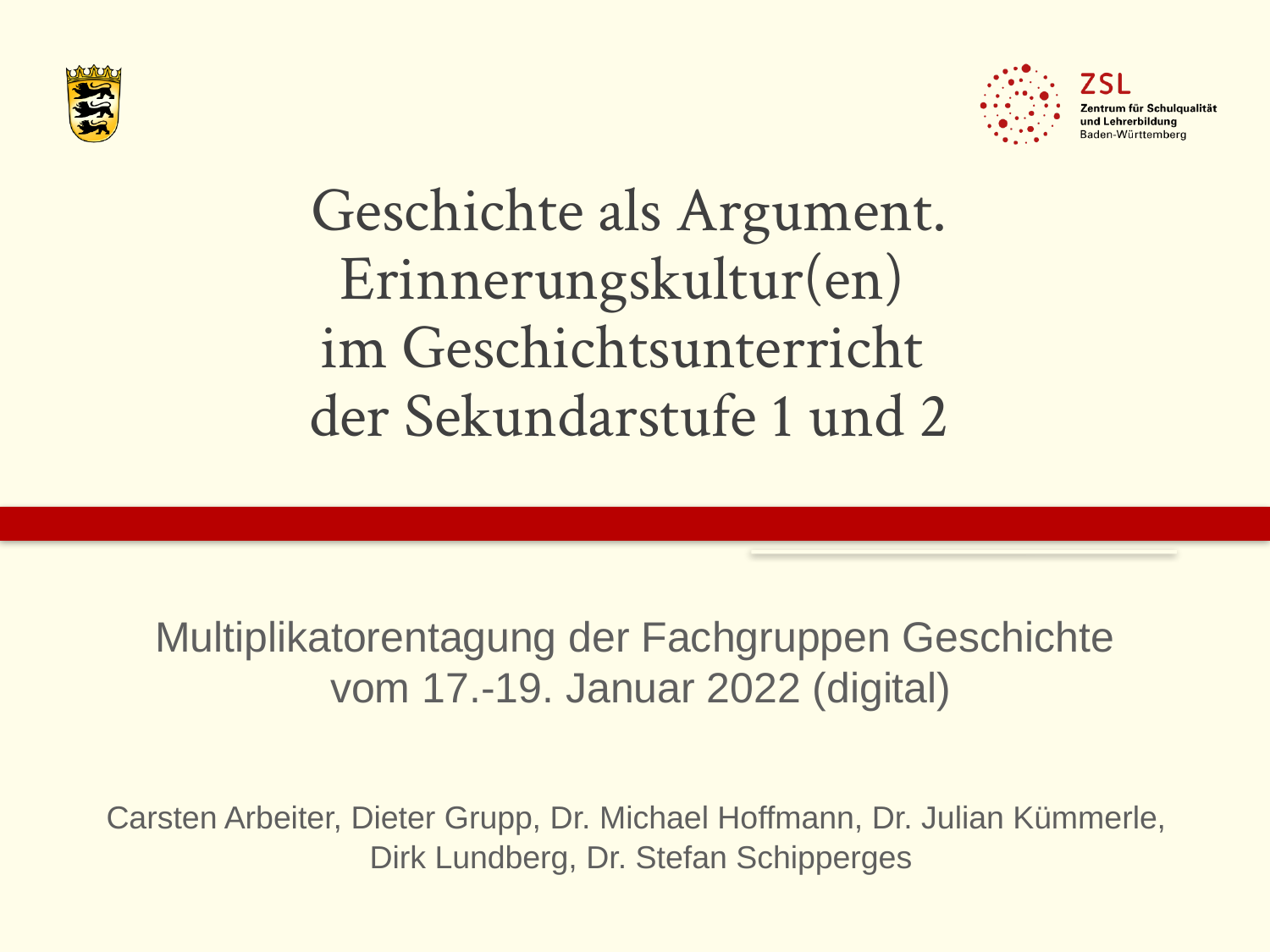

# Geschichte als Argument. Erinnerungskultur(en) im Geschichtsunterricht der Sekundarstufe 1 und 2
Multiplikatorentagung der Fachgruppen Geschichte
vom 17.-19. Januar 2022 (digital)

Carsten Arbeiter, Dieter Grupp, Dr. Michael Hoffmann, Dr. Julian Kümmerle,
Dirk Lundberg, Dr. Stefan Schipperges